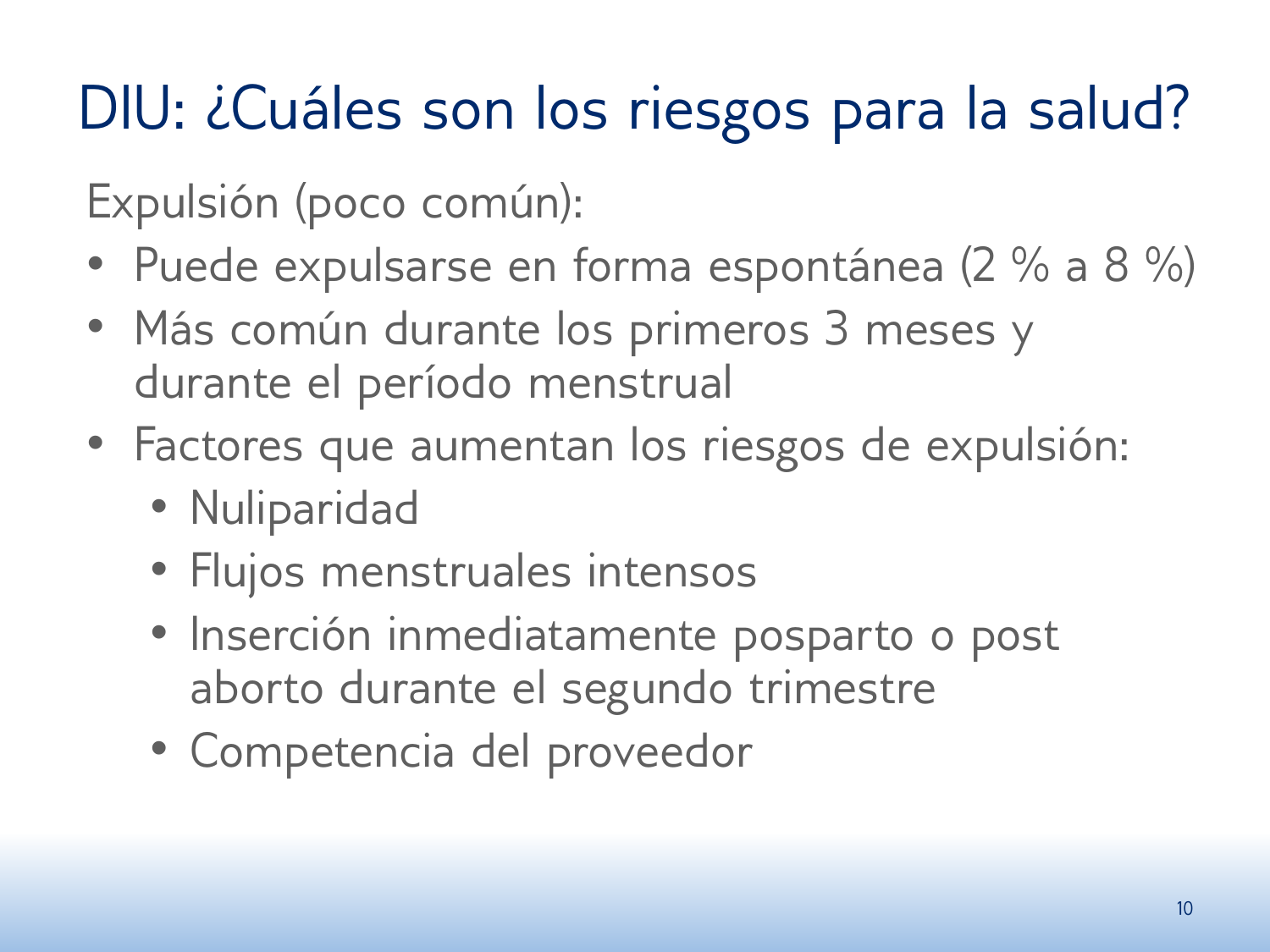

# DIU: ¿Cuáles son los riesgos para la salud?
Expulsión (poco común):
Puede expulsarse en forma espontánea (2 % a 8 %)
Más común durante los primeros 3 meses y durante el período menstrual
Factores que aumentan los riesgos de expulsión:
Nuliparidad
Flujos menstruales intensos
Inserción inmediatamente posparto o post aborto durante el segundo trimestre
Competencia del proveedor

10